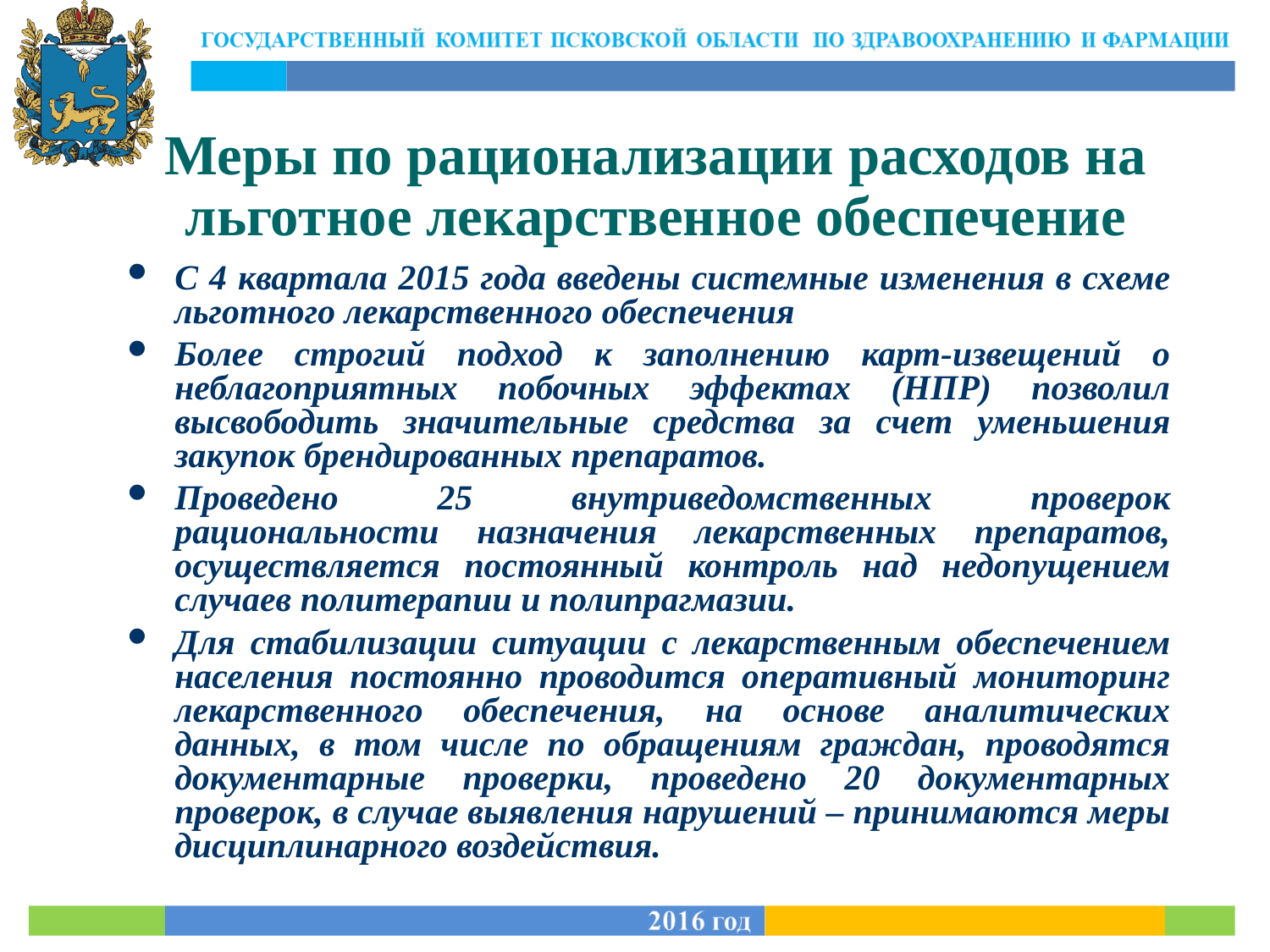

Меры по рационализации расходов на льготное лекарственное обеспечение
С 4 квартала 2015 года введены системные изменения в схеме льготного лекарственного обеспечения
Более строгий подход к заполнению карт-извещений о неблагоприятных побочных эффектах (НПР) позволил высвободить значительные средства за счет уменьшения закупок брендированных препаратов.
Проведено 25 внутриведомственных проверок рациональности назначения лекарственных препаратов, осуществляется постоянный контроль над недопущением случаев политерапии и полипрагмазии.
Для стабилизации ситуации с лекарственным обеспечением населения постоянно проводится оперативный мониторинг лекарственного обеспечения, на основе аналитических данных, в том числе по обращениям граждан, проводятся документарные проверки, проведено 20 документарных проверок, в случае выявления нарушений – принимаются меры дисциплинарного воздействия.